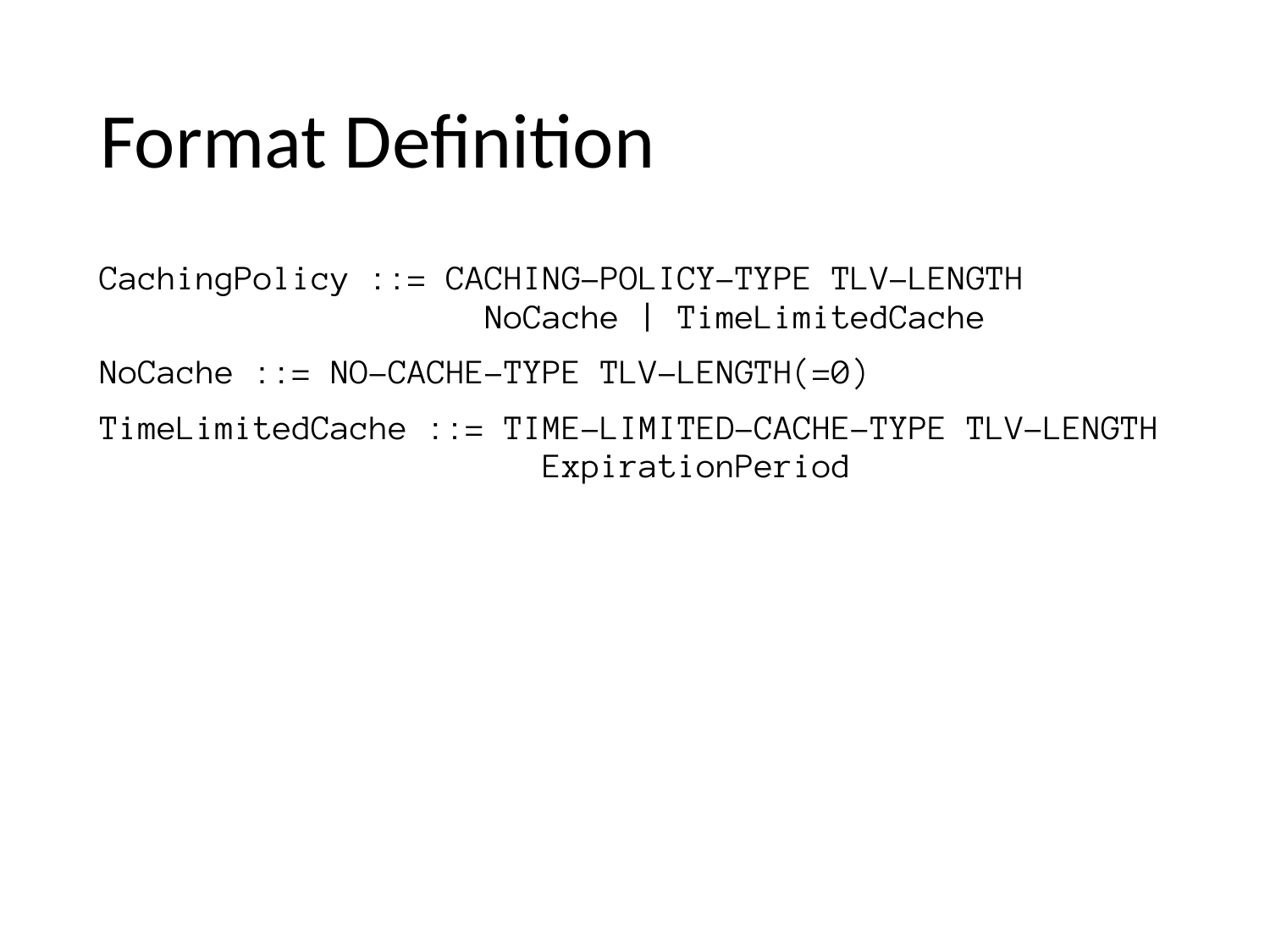

# Format Definition
CachingPolicy ::= CACHING-POLICY-TYPE TLV-LENGTH
                    NoCache | TimeLimitedCache
NoCache ::= NO-CACHE-TYPE TLV-LENGTH(=0)
TimeLimitedCache ::= TIME-LIMITED-CACHE-TYPE TLV-LENGTH
                       ExpirationPeriod